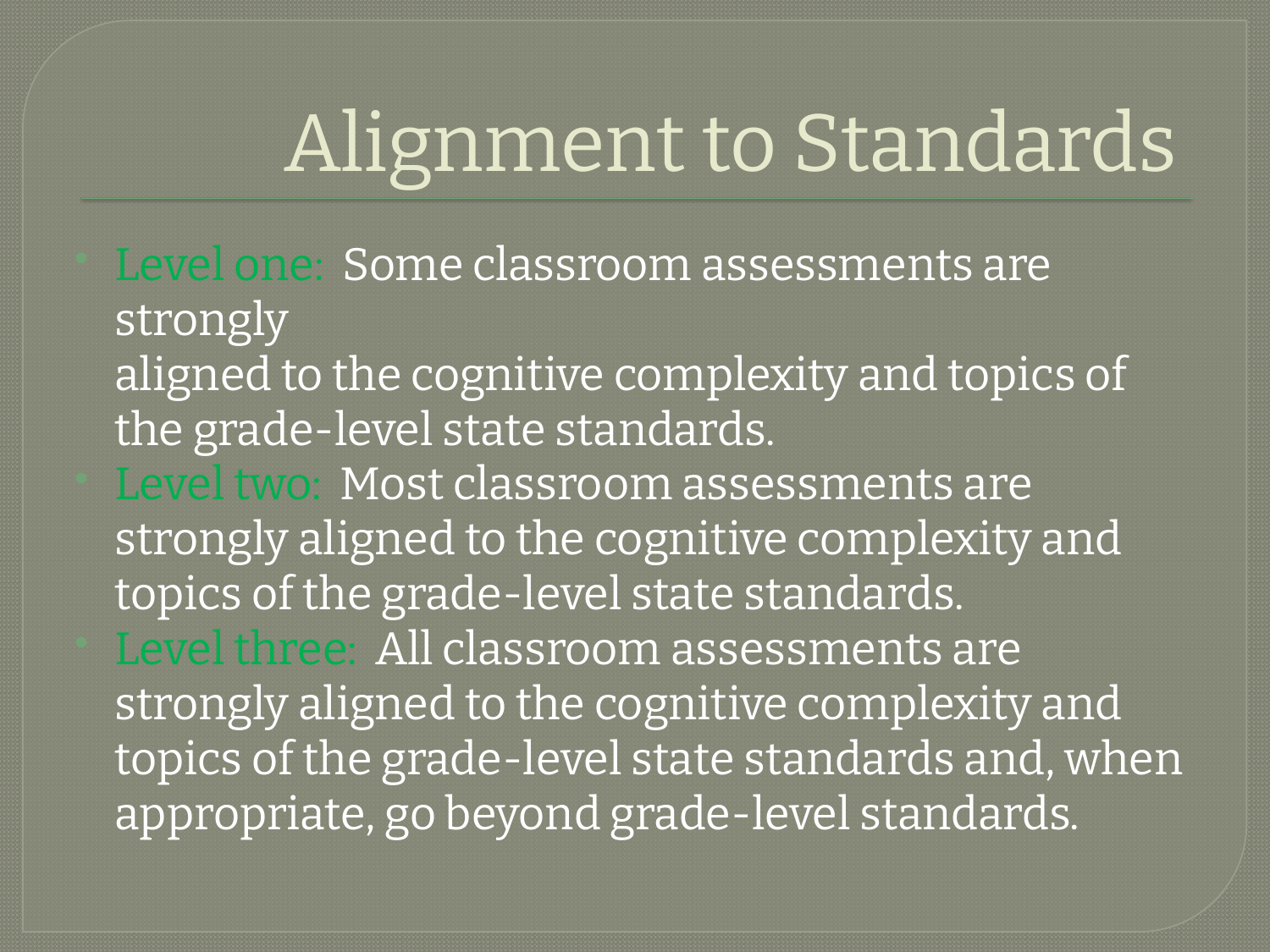

# Alignment to Standards
Level one:  Some classroom assessments are strongly
	aligned to the cognitive complexity and topics of the grade-level state standards.
Level two:  Most classroom assessments are strongly aligned to the cognitive complexity and topics of the grade-level state standards.
Level three:  All classroom assessments are strongly aligned to the cognitive complexity and topics of the grade-level state standards and, when appropriate, go beyond grade-level standards.